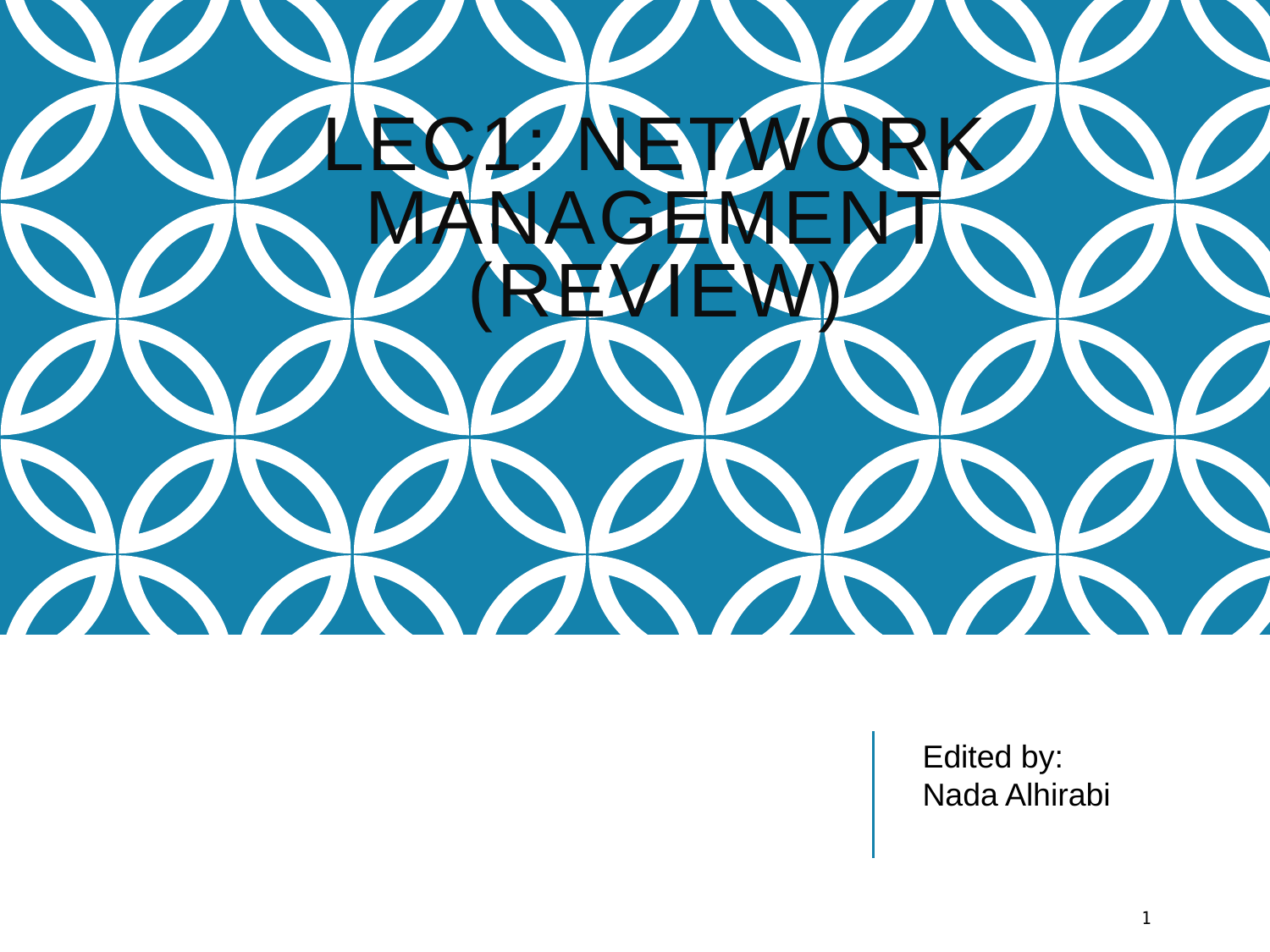

# Lec1: Network Management (Review)
Edited by: Nada Alhirabi
1